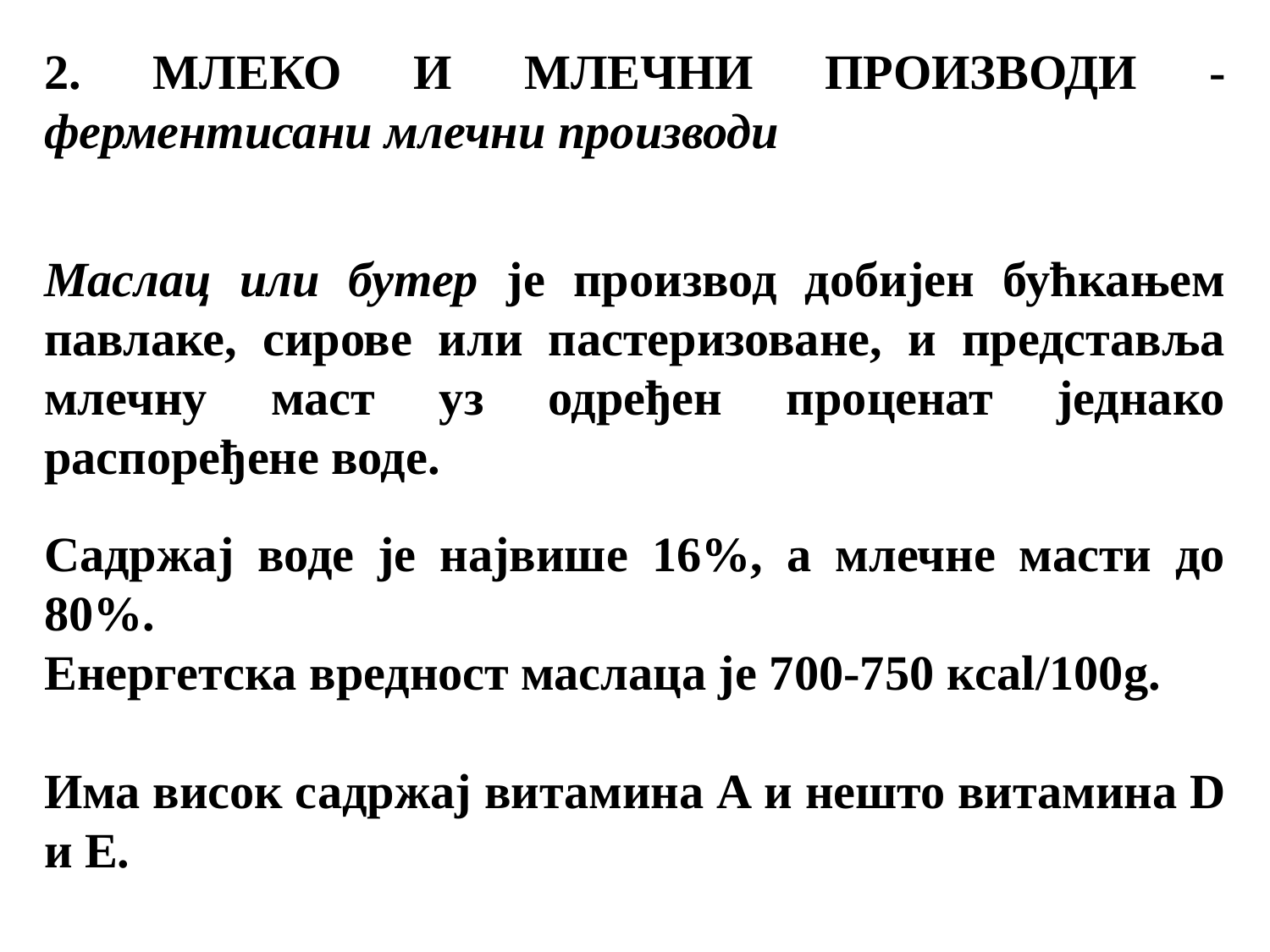

2. МЛЕКО И МЛЕЧНИ ПРОИЗВОДИ - ферментисани млечни производи

Маслац или бутер је производ добијен бућкањем павлаке, сирове или пастеризоване, и представља млечну маст уз одређен проценат једнако распоређене воде.

Садржај воде је највише 16%, а млечне масти до 80%.
Енергетска вредност маслаца је 700-750 кcal/100g.

Има висок садржај витамина А и нешто витамина D и Е.